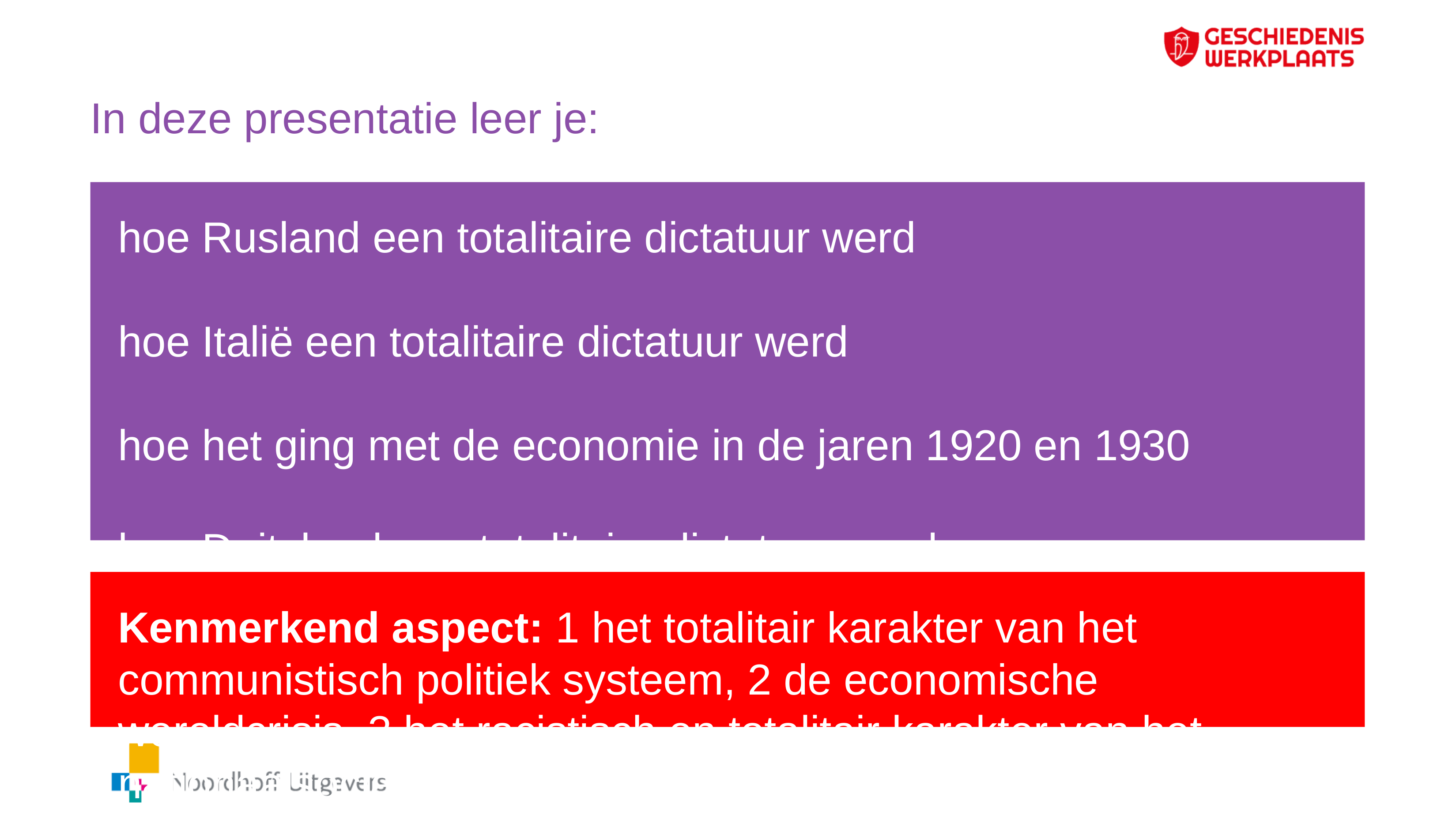

# In deze presentatie leer je:
hoe Rusland een totalitaire dictatuur werd
hoe Italië een totalitaire dictatuur werd
hoe het ging met de economie in de jaren 1920 en 1930
hoe Duitsland een totalitaire dictatuur werd
Kenmerkend aspect: 1 het totalitair karakter van het communistisch politiek systeem, 2 de economische wereldcrisis, 3 het racistisch en totalitair karakter van het nationaalsocialisme